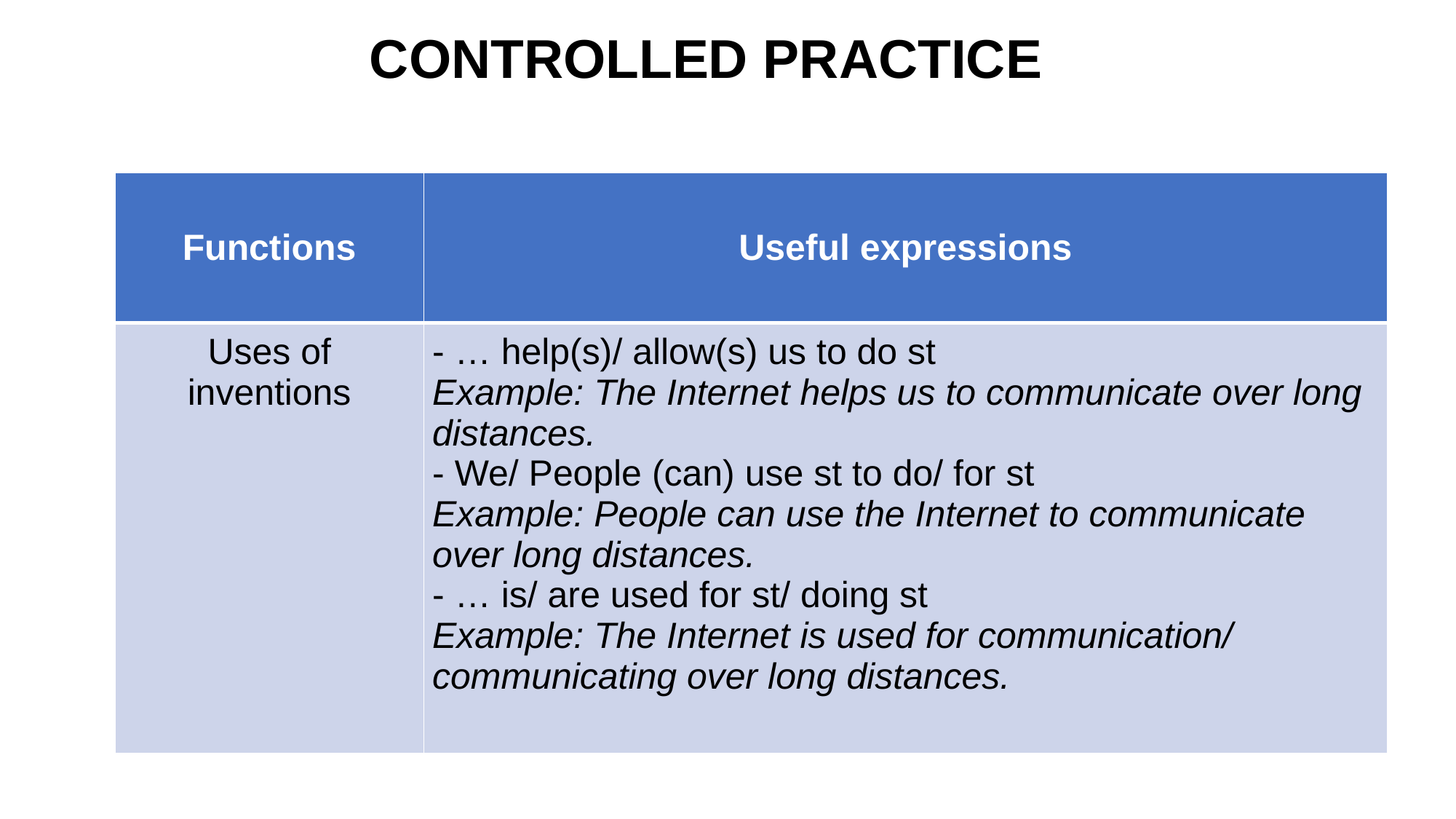

CONTROLLED PRACTICE
| Functions | Useful expressions |
| --- | --- |
| Uses of inventions | - … help(s)/ allow(s) us to do st Example: The Internet helps us to communicate over long distances. - We/ People (can) use st to do/ for st Example: People can use the Internet to communicate over long distances. - … is/ are used for st/ doing st Example: The Internet is used for communication/ communicating over long distances. |